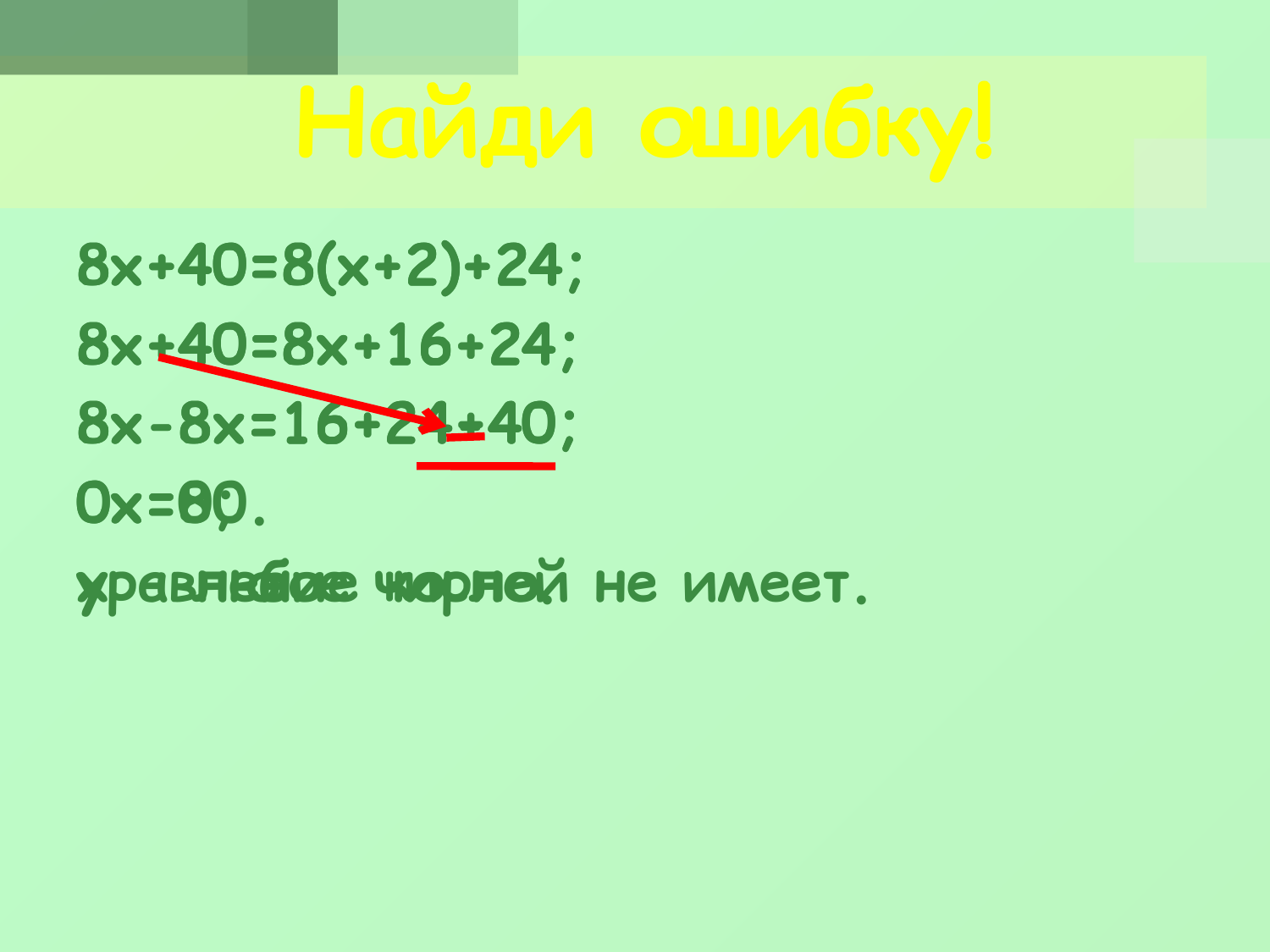

# Найди ошибку!
8х+40=8(х+2)+24;
8х+40=8х+16+24;
8х-8х=16+24+40;
0х=80.
уравнение корней не имеет.
8х+40=8(х+2)+24;
8х+40=8х+16+24;
8х-8х=16+24-40;
0х=0;
х - любое число.